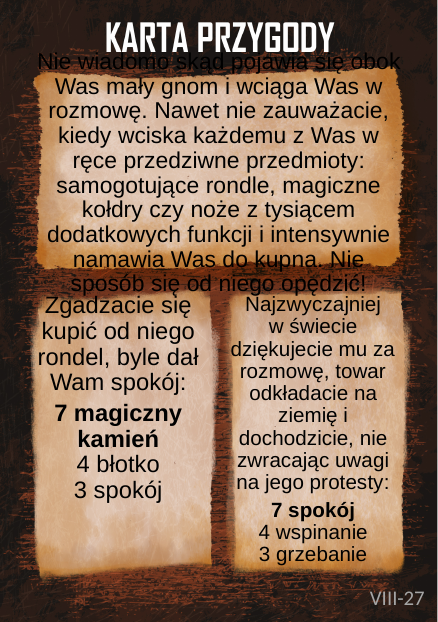

# Nie wiadomo skąd pojawia się obok Was mały gnom i wciąga Was w rozmowę. Nawet nie zauważacie, kiedy wciska każdemu z Was w ręce przedziwne przedmioty: samogotujące rondle, magiczne kołdry czy noże z tysiącem dodatkowych funkcji i intensywnie namawia Was do kupna. Nie sposób się od niego opędzić!
Zgadzacie się kupić od niego rondel, byle dał Wam spokój:
7 magiczny kamień
4 błotko
3 spokój
Najzwyczajniej
w świecie dziękujecie mu za rozmowę, towar odkładacie na ziemię i dochodzicie, nie zwracając uwagi na jego protesty:
7 spokój
4 wspinanie
3 grzebanie
VIII-27